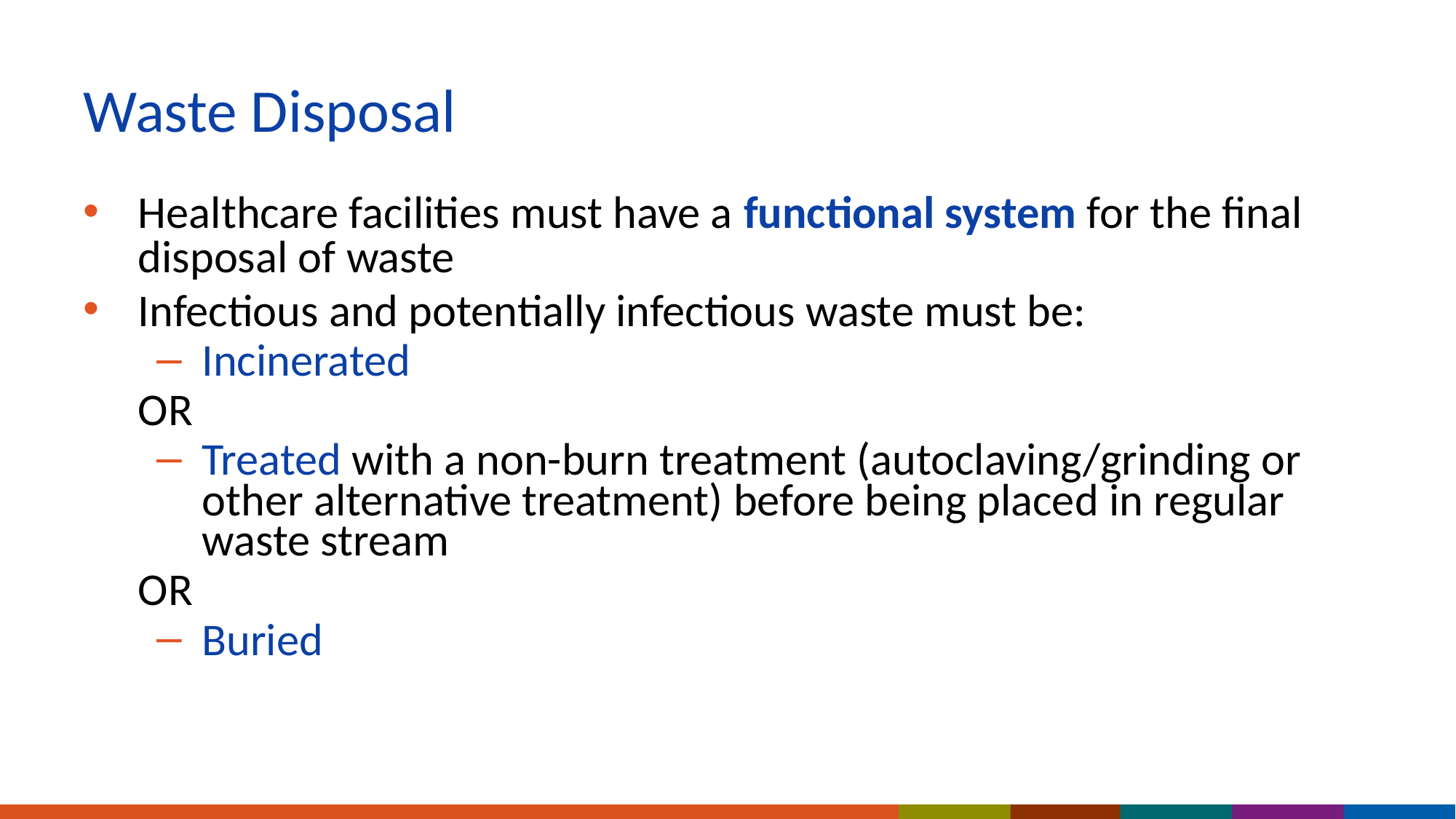

# Waste Disposal
Healthcare facilities must have a functional system for the final disposal of waste
Infectious and potentially infectious waste must be:
Incinerated
OR
Treated with a non-burn treatment (autoclaving/grinding or other alternative treatment) before being placed in regular waste stream
OR
Buried